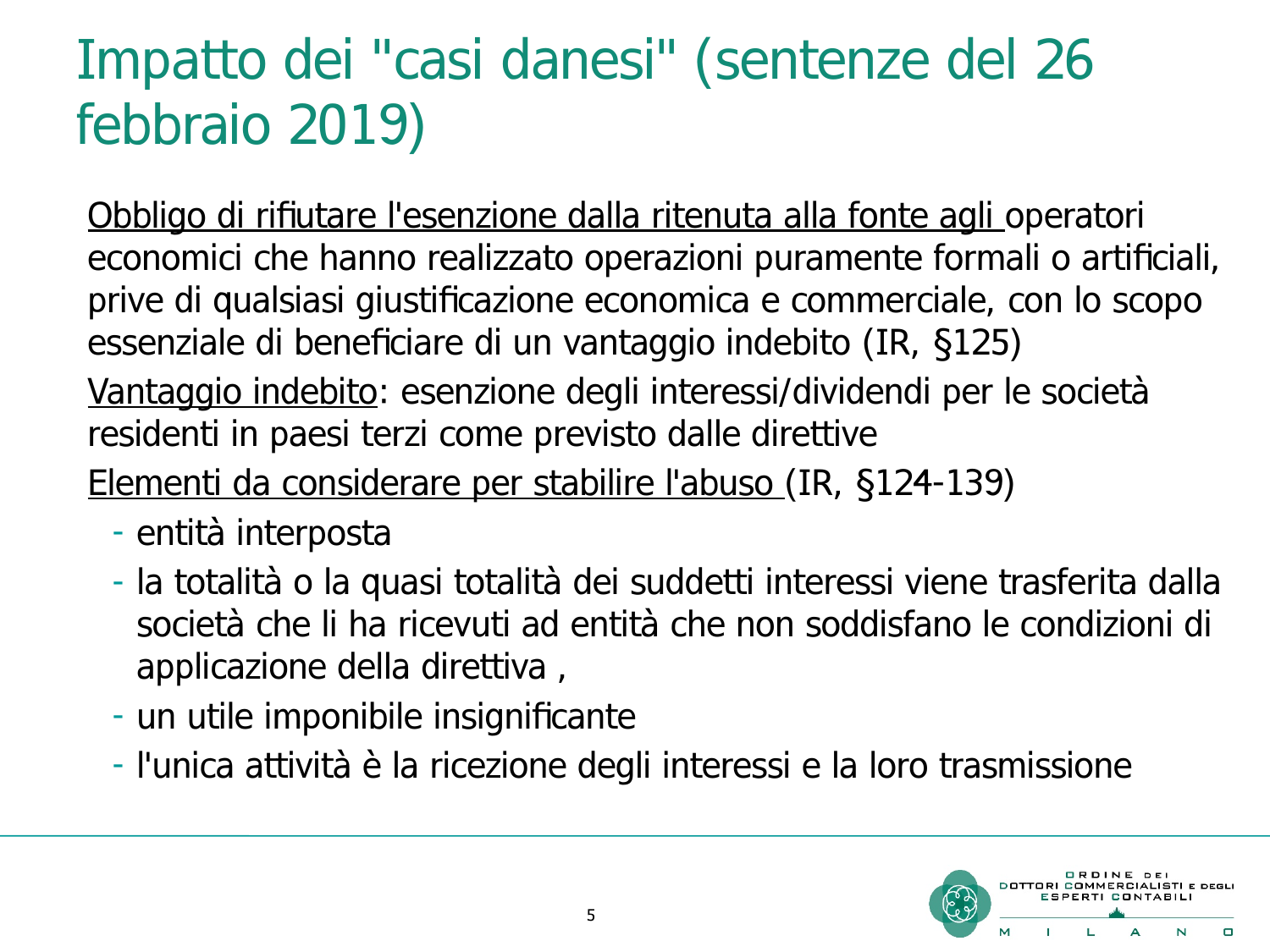

# Impatto dei "casi danesi" (sentenze del 26 febbraio 2019)
Obbligo di rifiutare l'esenzione dalla ritenuta alla fonte agli operatori economici che hanno realizzato operazioni puramente formali o artificiali, prive di qualsiasi giustificazione economica e commerciale, con lo scopo essenziale di beneficiare di un vantaggio indebito (IR, §125)
Vantaggio indebito: esenzione degli interessi/dividendi per le società residenti in paesi terzi come previsto dalle direttive
Elementi da considerare per stabilire l'abuso (IR, §124-139)
entità interposta
la totalità o la quasi totalità dei suddetti interessi viene trasferita dalla società che li ha ricevuti ad entità che non soddisfano le condizioni di applicazione della direttiva ,
un utile imponibile insignificante
l'unica attività è la ricezione degli interessi e la loro trasmissione